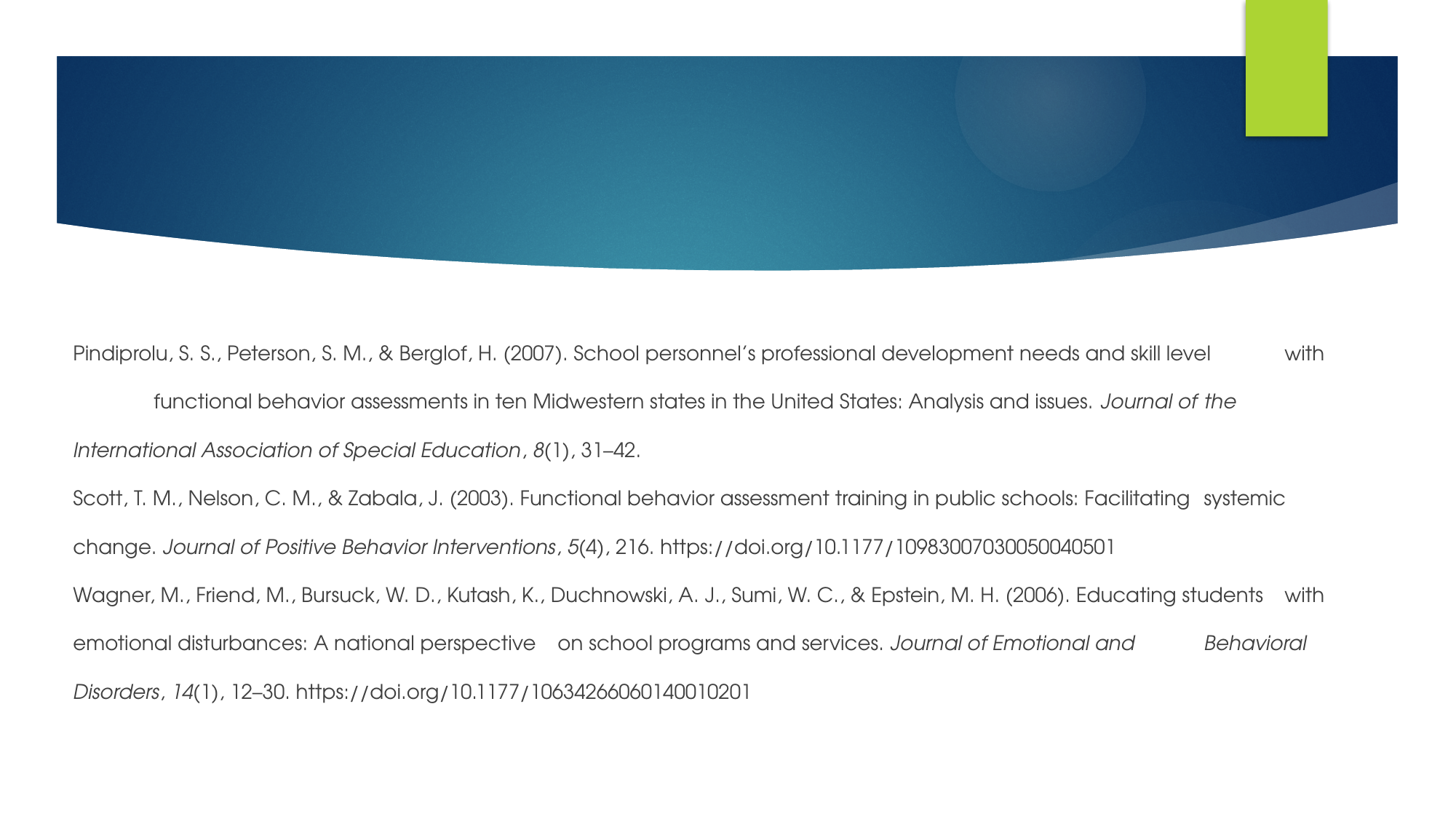

#
Pindiprolu, S. S., Peterson, S. M., & Berglof, H. (2007). School personnel’s professional development needs and skill level 	with 	functional behavior assessments in ten Midwestern states in the United States: Analysis and issues. Journal of 	the International Association of Special Education, 8(1), 31–42.
Scott, T. M., Nelson, C. M., & Zabala, J. (2003). Functional behavior assessment training in public schools: Facilitating 	systemic change. Journal of Positive Behavior Interventions, 5(4), 216. https://doi.org/10.1177/10983007030050040501
Wagner, M., Friend, M., Bursuck, W. D., Kutash, K., Duchnowski, A. J., Sumi, W. C., & Epstein, M. H. (2006). Educating students 	with emotional disturbances: A national perspective 	on school programs and services. Journal of Emotional and 	Behavioral Disorders, 14(1), 12–30. https://doi.org/10.1177/10634266060140010201